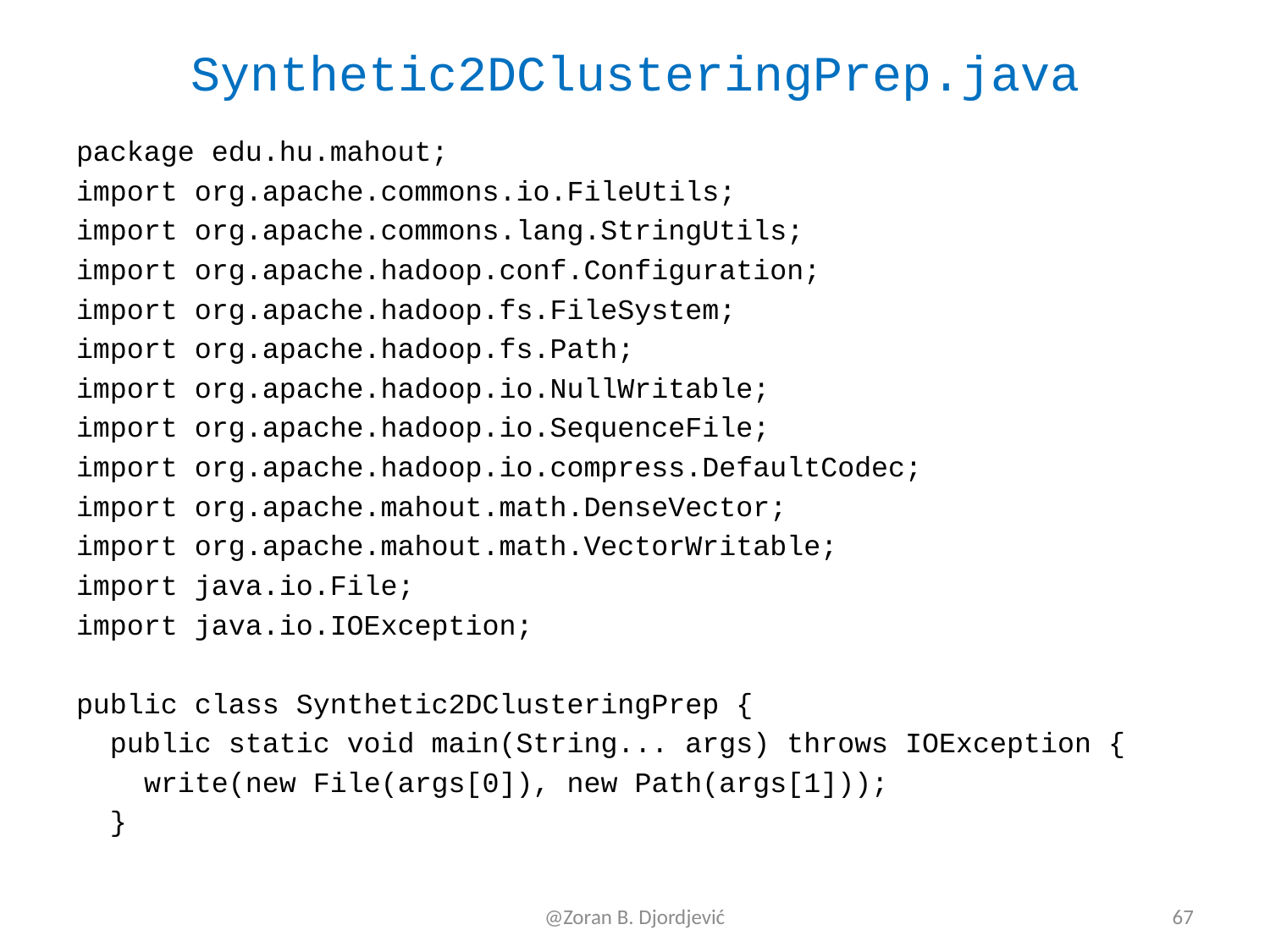

# Synthetic2DClusteringPrep.java
package edu.hu.mahout;
import org.apache.commons.io.FileUtils;
import org.apache.commons.lang.StringUtils;
import org.apache.hadoop.conf.Configuration;
import org.apache.hadoop.fs.FileSystem;
import org.apache.hadoop.fs.Path;
import org.apache.hadoop.io.NullWritable;
import org.apache.hadoop.io.SequenceFile;
import org.apache.hadoop.io.compress.DefaultCodec;
import org.apache.mahout.math.DenseVector;
import org.apache.mahout.math.VectorWritable;
import java.io.File;
import java.io.IOException;

public class Synthetic2DClusteringPrep {
  public static void main(String... args) throws IOException {
    write(new File(args[0]), new Path(args[1]));
  }

@Zoran B. Djordjević
67